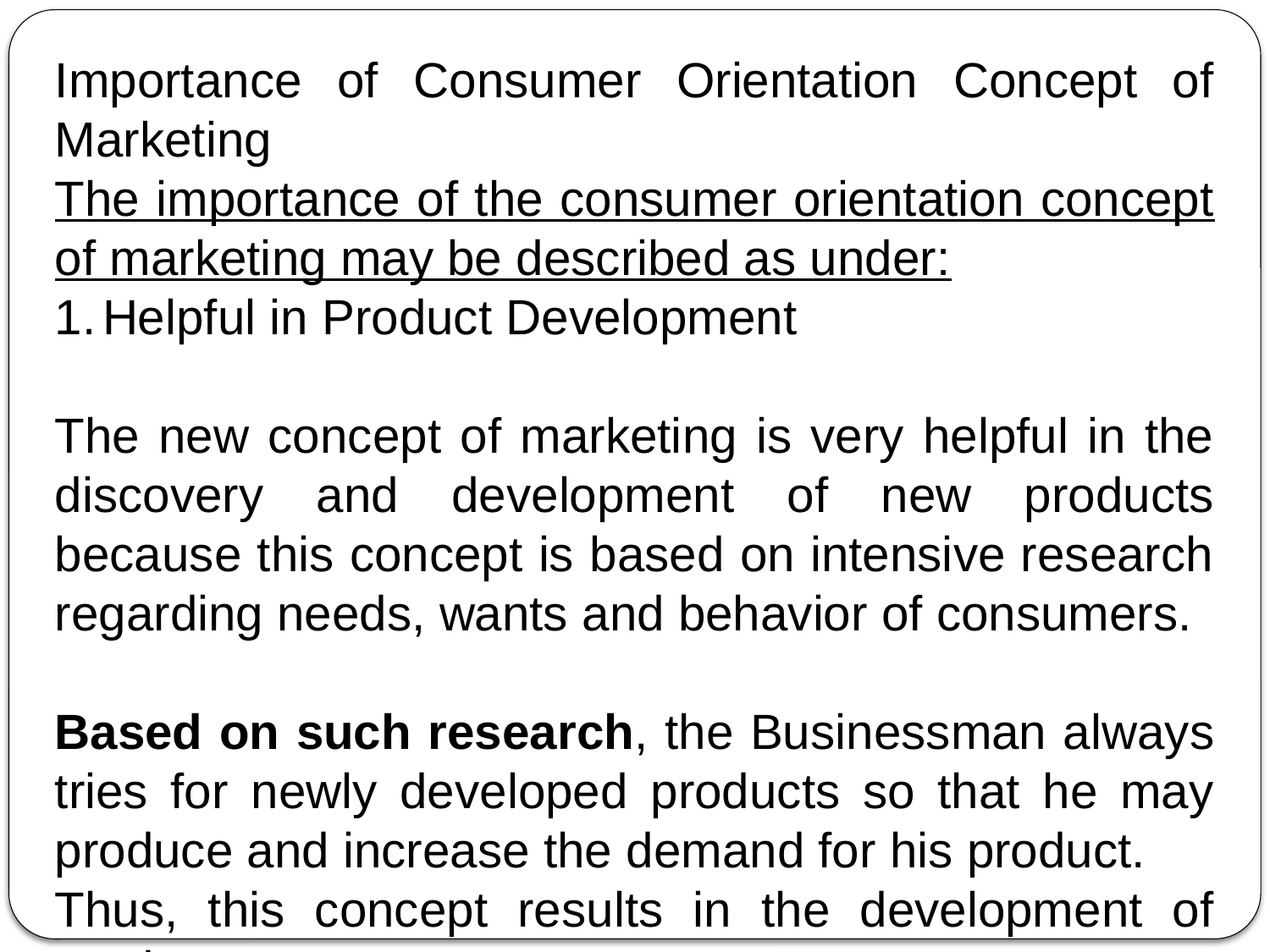

Importance of Consumer Orientation Concept of Marketing
The importance of the consumer orientation concept of marketing may be described as under:
Helpful in Product Development

The new concept of marketing is very helpful in the discovery and development of new products because this concept is based on intensive research regarding needs, wants and behavior of consumers.

Based on such research, the Businessman always tries for newly developed products so that he may produce and increase the demand for his product.
Thus, this concept results in the development of products